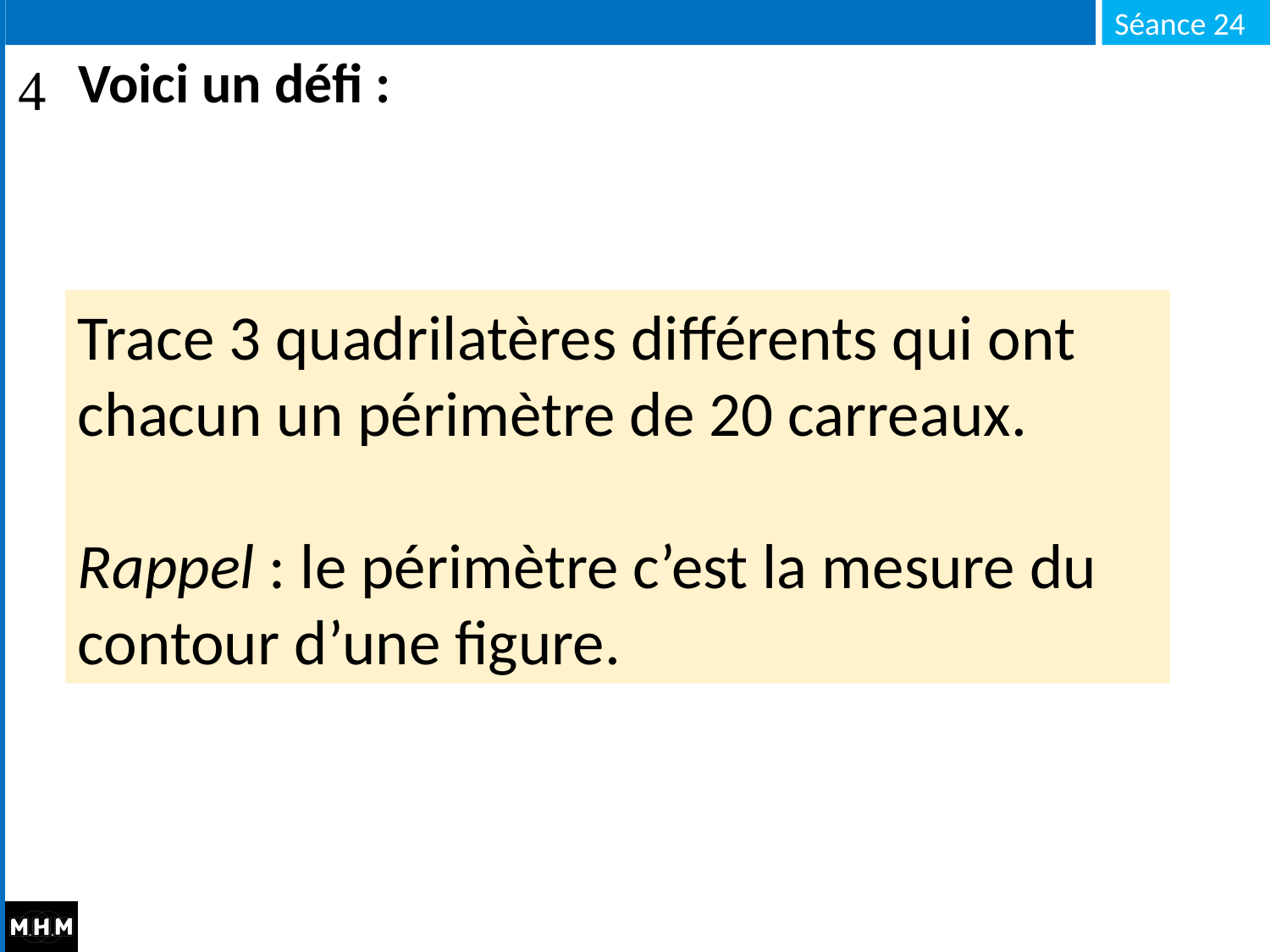

# Voici un défi :
Trace 3 quadrilatères différents qui ont chacun un périmètre de 20 carreaux.

Rappel : le périmètre c’est la mesure du contour d’une figure.